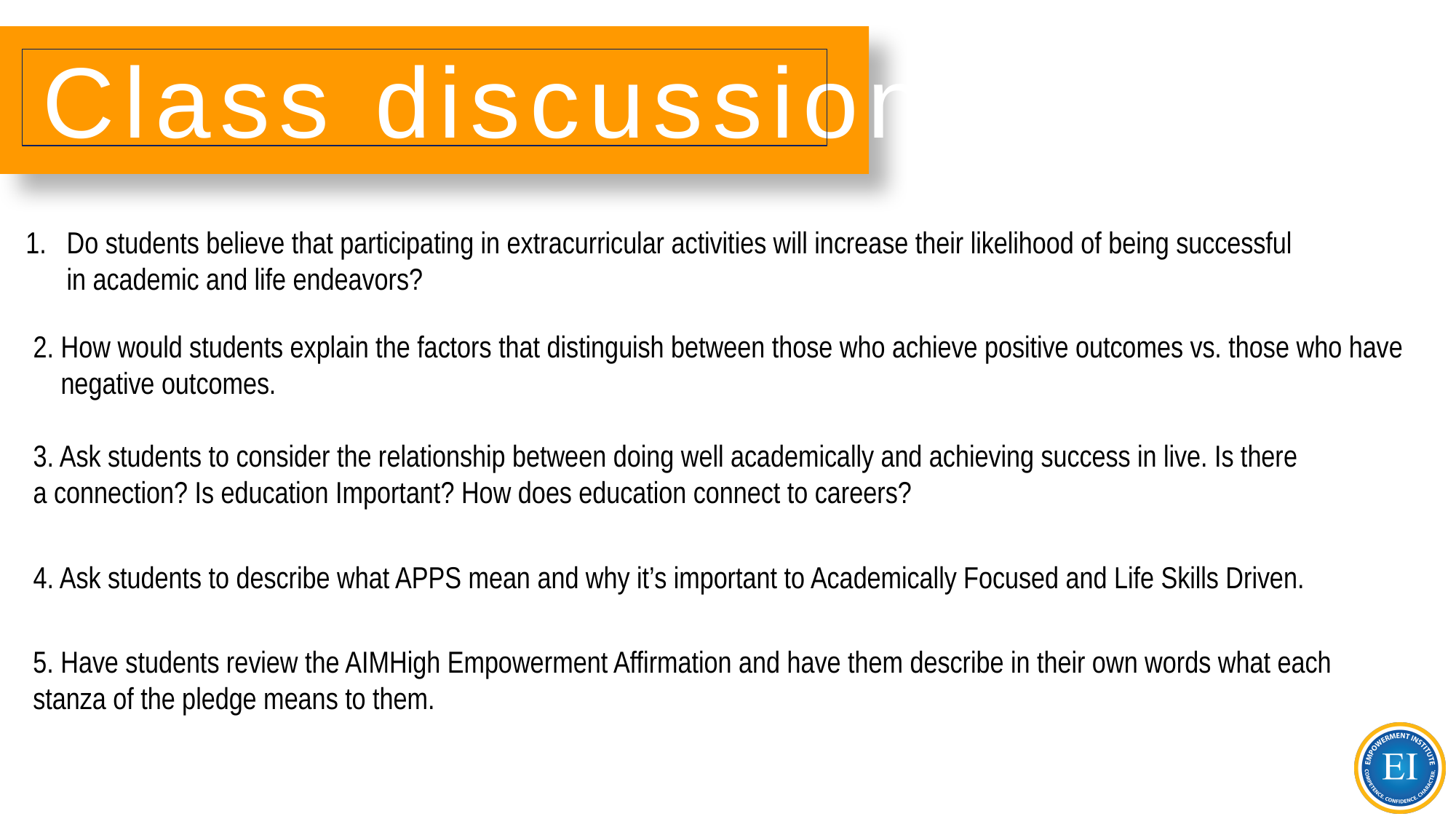

# Class discussion:

Do students believe that participating in extracurricular activities will increase their likelihood of being successful in academic and life endeavors?

2. How would students explain the factors that distinguish between those who achieve positive outcomes vs. those who have     negative outcomes.

3. Ask students to consider the relationship between doing well academically and achieving success in live. Is there a connection? Is education Important? How does education connect to careers?
4. Ask students to describe what APPS mean and why it’s important to Academically Focused and Life Skills Driven.

5. Have students review the AIMHigh Empowerment Affirmation and have them describe in their own words what each stanza of the pledge means to them.